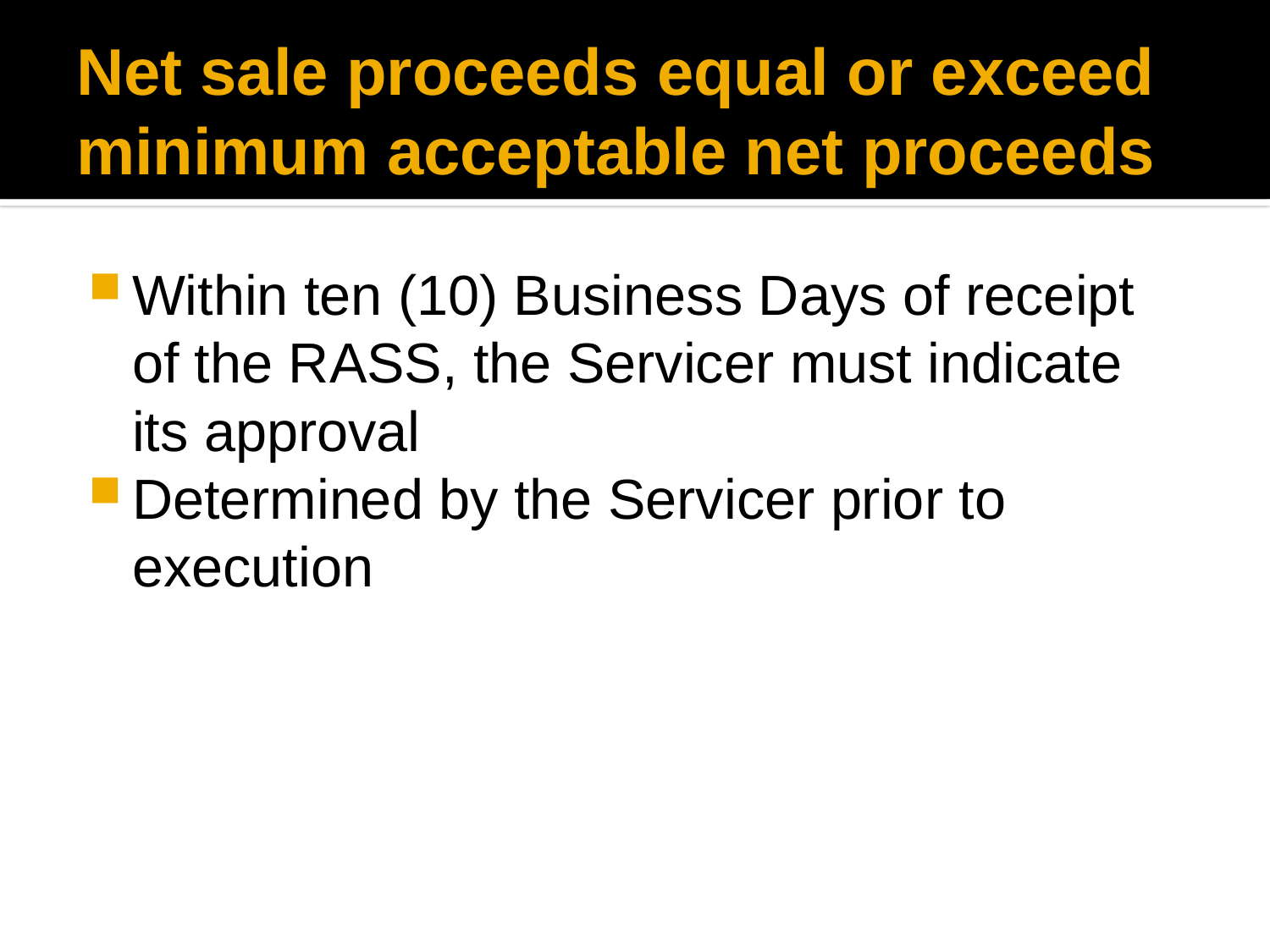

# Net sale proceeds equal or exceed minimum acceptable net proceeds
Within ten (10) Business Days of receipt of the RASS, the Servicer must indicate its approval
Determined by the Servicer prior to execution